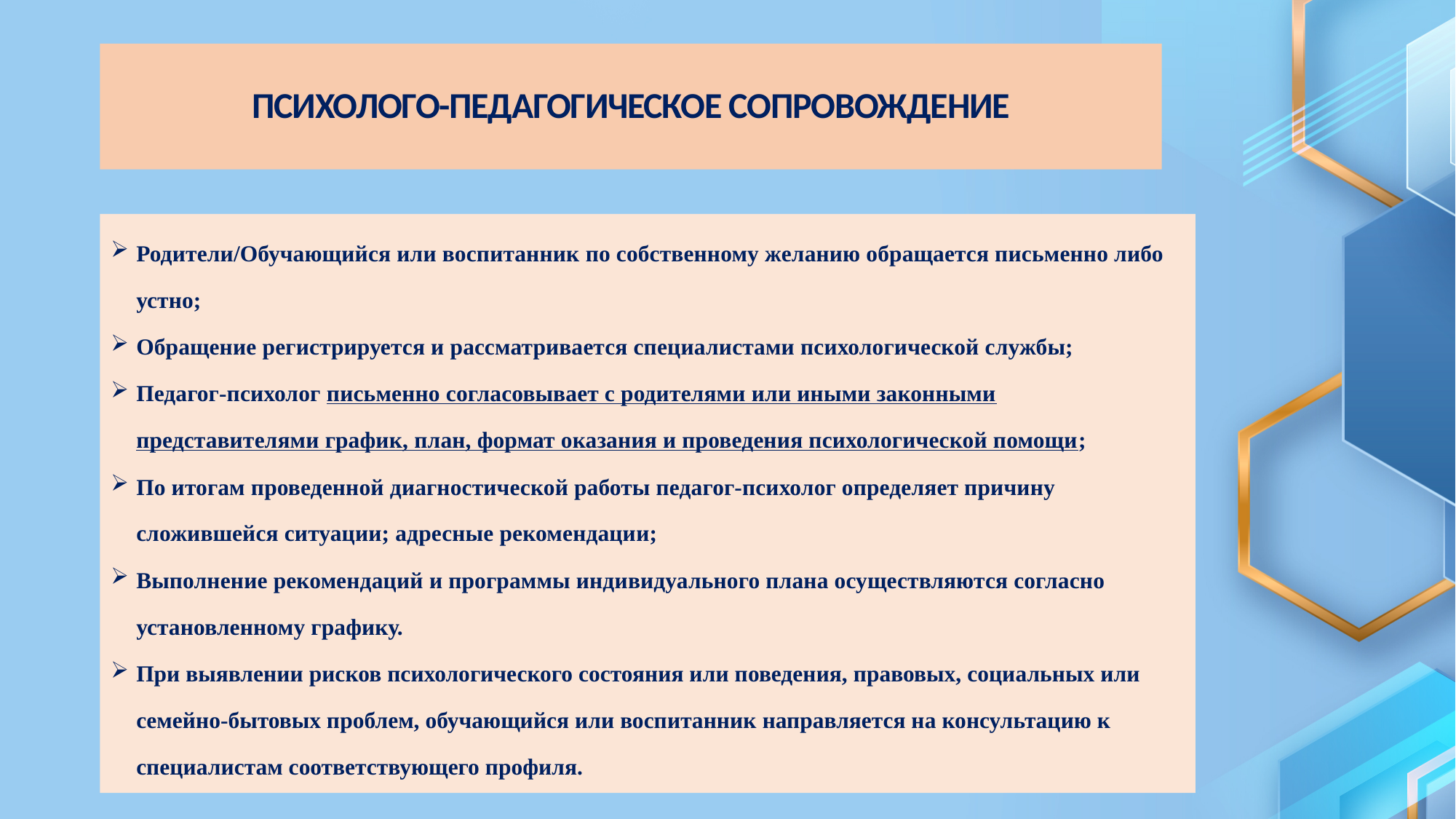

# ПСИХОЛОГО-ПЕДАГОГИЧЕСКОЕ СОПРОВОЖДЕНИЕ
Родители/Обучающийся или воспитанник по собственному желанию обращается письменно либо устно;
Обращение регистрируется и рассматривается специалистами психологической службы;
Педагог-психолог письменно согласовывает с родителями или иными законными представителями график, план, формат оказания и проведения психологической помощи;
По итогам проведенной диагностической работы педагог-психолог определяет причину сложившейся ситуации; адресные рекомендации;
Выполнение рекомендаций и программы индивидуального плана осуществляются согласно установленному графику.
При выявлении рисков психологического состояния или поведения, правовых, социальных или семейно-бытовых проблем, обучающийся или воспитанник направляется на консультацию к специалистам соответствующего профиля.